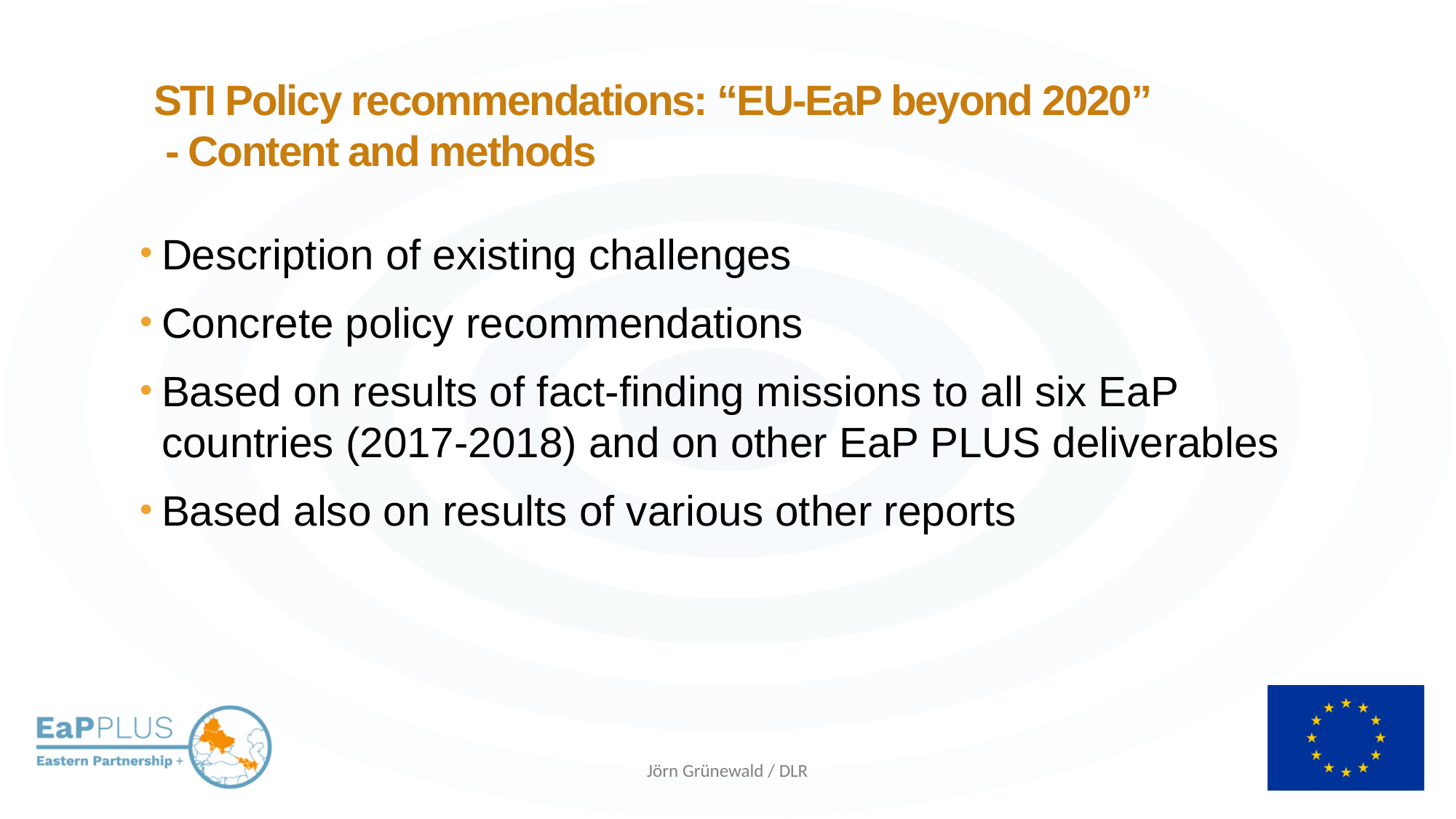

STI Policy recommendations: “EU-EaP beyond 2020”
 - Content and methods
Description of existing challenges
Concrete policy recommendations
Based on results of fact-finding missions to all six EaP countries (2017-2018) and on other EaP PLUS deliverables
Based also on results of various other reports

Jörn Grünewald / DLR